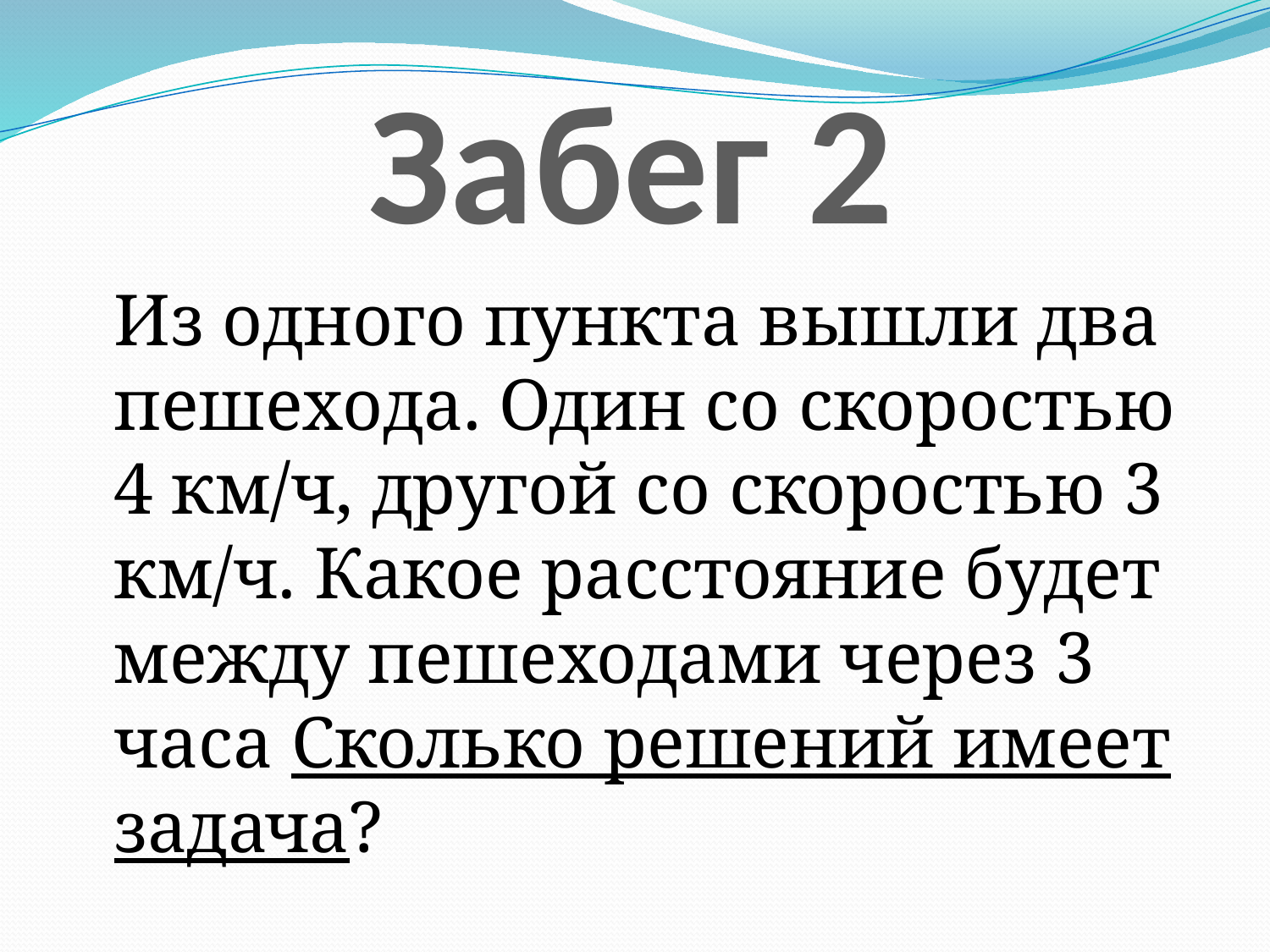

# Забег 2
Из одного пункта вышли два пешехода. Один со скоростью 4 км/ч, другой со скоростью 3 км/ч. Какое расстояние будет между пешеходами через 3 часа Сколько решений имеет задача?